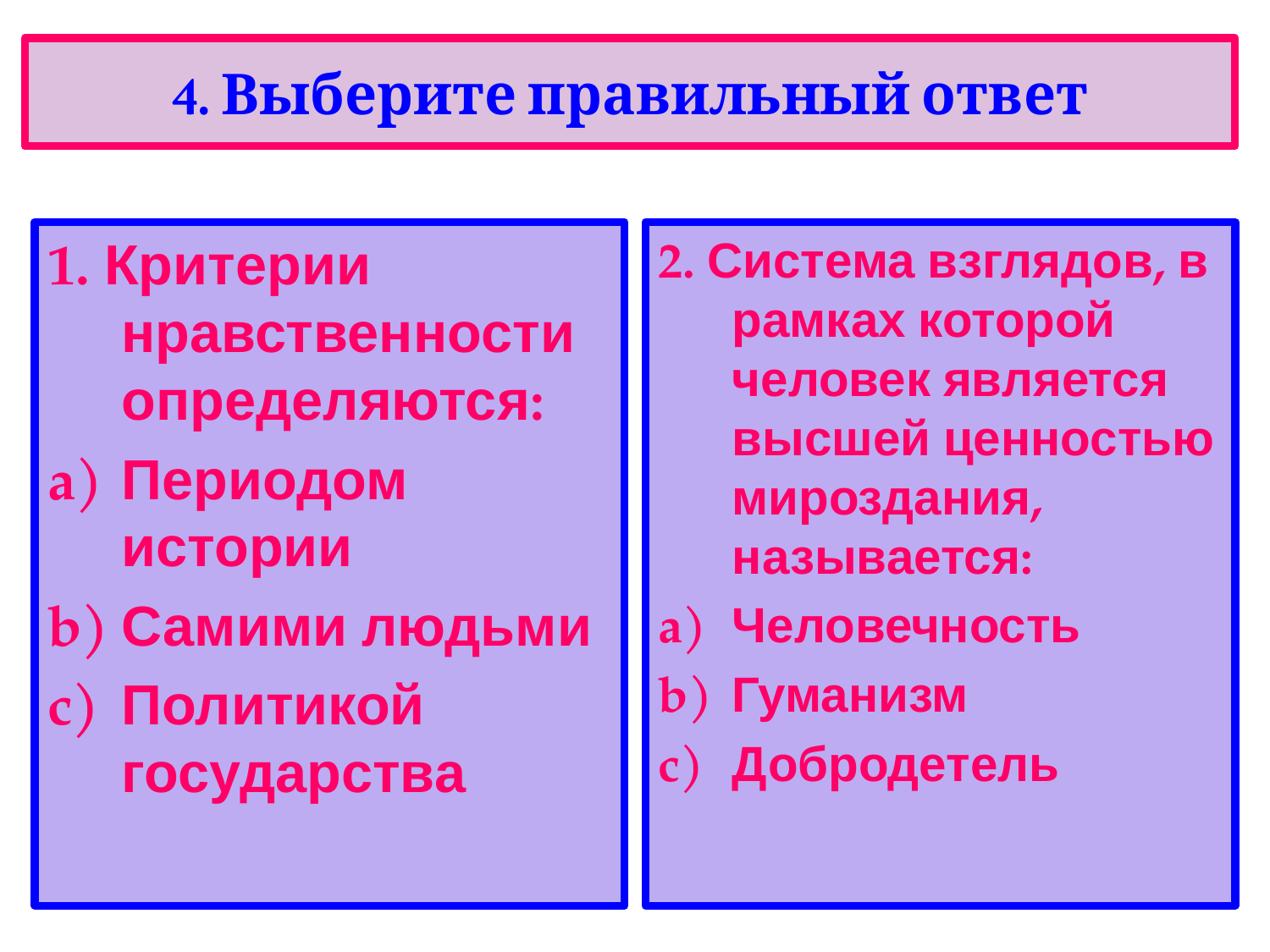

# 4. Выберите правильный ответ
1. Критерии нравственности определяются:
Периодом истории
Самими людьми
Политикой государства
2. Система взглядов, в рамках которой человек является высшей ценностью мироздания, называется:
Человечность
Гуманизм
Добродетель